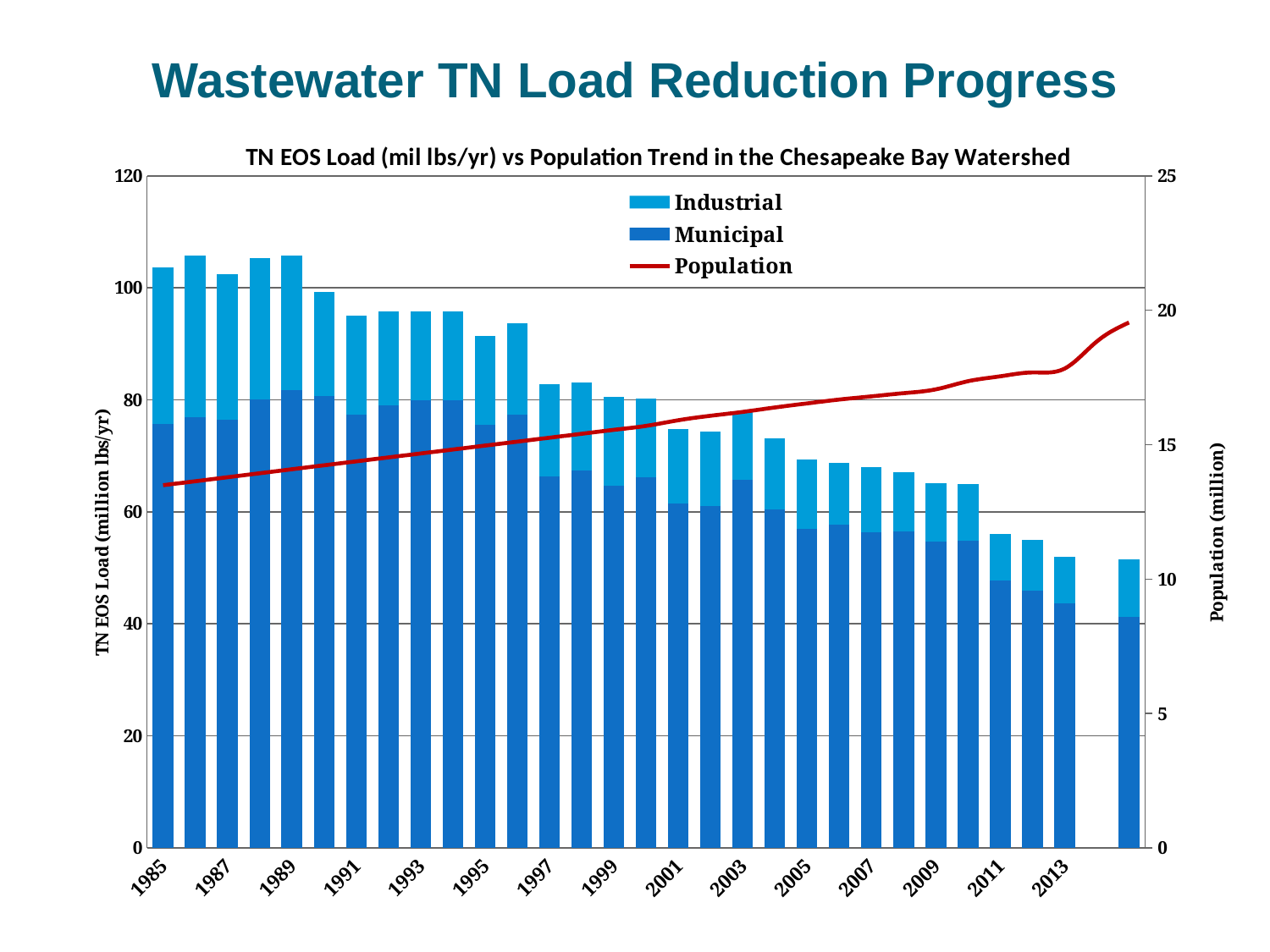

Wastewater TN Load Reduction Progress

### Chart: TN EOS Load (mil lbs/yr) vs Population Trend in the Chesapeake Bay Watershed

| Category |  |  |  |
|---|---|---|---|
| 1985 | 75.67334759091099 | 28.01701746222898 | 13.49190955089755 |
| 1986 | 76.8906702714759 | 28.9228709702822 | 13.640197971078685 |
| 1987 | 76.46920354938915 | 26.050142333200426 | 13.78848639125982 |
| 1988 | 80.0214428532403 | 25.330194505001288 | 13.936774811440955 |
| 1989 | 81.75117105711247 | 23.97809694514302 | 14.085063231622089 |
| 1990 | 80.61647530342653 | 18.59400424946982 | 14.23335165180322 |
| 1991 | 77.32347610564995 | 17.72650812329758 | 14.379875896428622 |
| 1992 | 78.99691975325982 | 16.802945151204174 | 14.526400141054019 |
| 1993 | 79.9039774051117 | 15.900686427630475 | 14.672924385679416 |
| 1994 | 79.96250459371608 | 15.816563919439732 | 14.819448630304816 |
| 1995 | 75.49236640350462 | 15.959799909964918 | 14.965972874930216 |
| 1996 | 77.35112780138067 | 16.390122759846136 | 15.112497119555615 |
| 1997 | 66.30498362623896 | 16.521725880446308 | 15.25902136418101 |
| 1998 | 67.38657698567462 | 15.787838973126997 | 15.405545608806408 |
| 1999 | 64.61997987346761 | 15.968148943583344 | 15.552069853431806 |
| 2000 | 66.1084949207863 | 14.059435461914207 | 15.698594098057205 |
| 2001 | 61.5394669221142 | 13.236417816013116 | 15.907780101162139 |
| 2002 | 60.99924782087859 | 13.409078455452295 | 16.074827646808775 |
| 2003 | 65.66635874824283 | 12.19233740798231 | 16.218449094776386 |
| 2004 | 60.3881905724055 | 12.796718266147359 | 16.383535254671308 |
| 2005 | 56.93812112396952 | 12.36450003423609 | 16.53459538457932 |
| 2006 | 57.755397425427674 | 10.970804957452545 | 16.67836042758017 |
| 2007 | 56.324903355658144 | 11.738216380415265 | 16.79642325240749 |
| 2008 | 56.43983058681887 | 10.691373571108358 | 16.915721633228493 |
| 2009 | 54.69863791619167 | 10.495107442391776 | 17.057701294898575 |
| 2010 | 54.82751353201305 | 10.165269155489563 | 17.360462849466195 |
| 2011 | 47.72318913910748 | 8.393210695331028 | 17.542435240341522 |
| 2012 | 45.980687494058984 | 8.97706103629401 | 17.686341516599526 |
| 2013 | 43.616301030343095 | 8.331150470356349 | 17.830247792857534 |
|  | None | None | 18.837591726663568 |
| WIP2 | 41.28909828451981 | 10.278445794747642 | 19.542993937454987 |